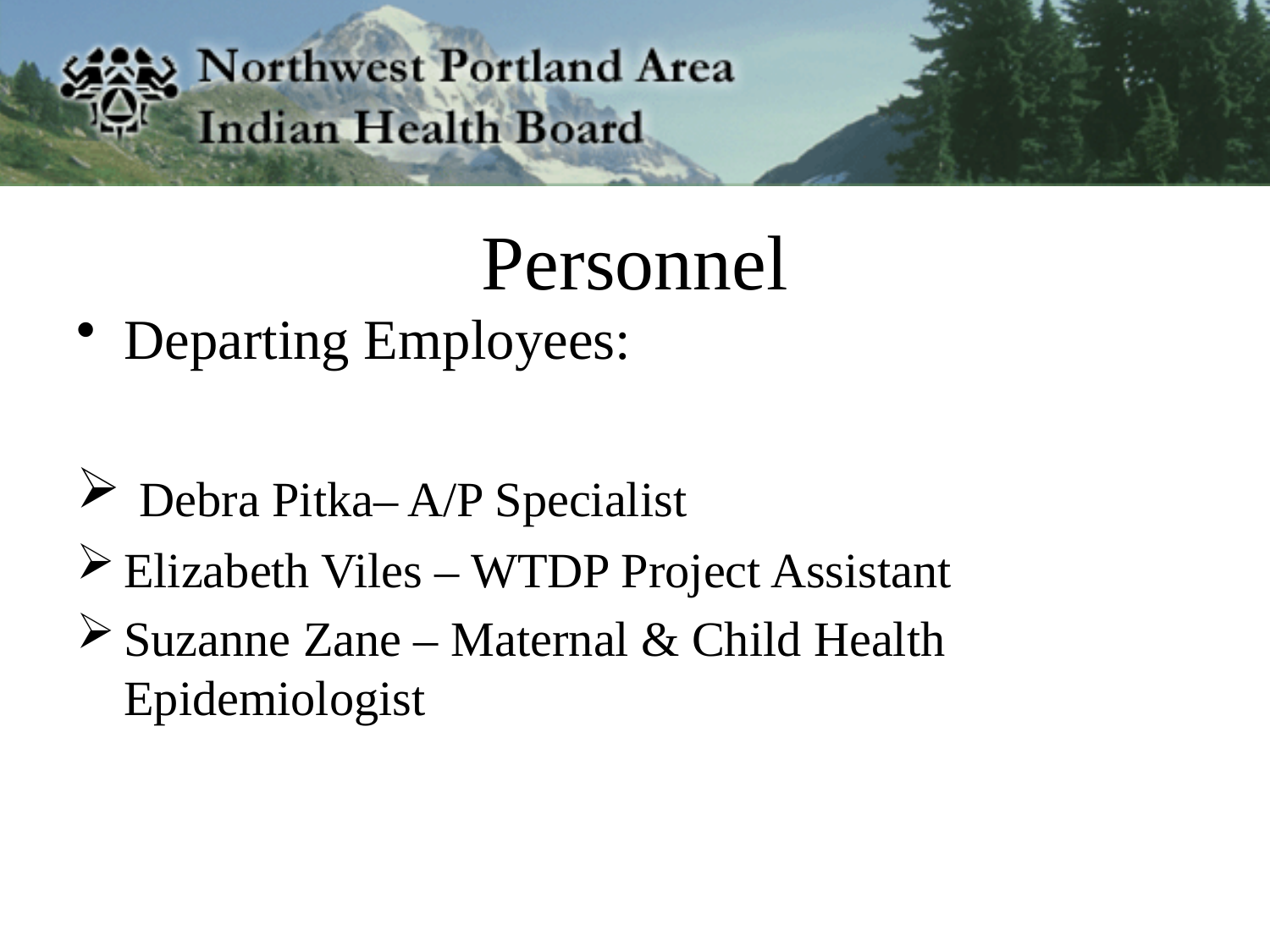

# Personnel
Departing Employees:

 Debra Pitka– A/P Specialist
Elizabeth Viles – WTDP Project Assistant
Suzanne Zane – Maternal & Child Health Epidemiologist